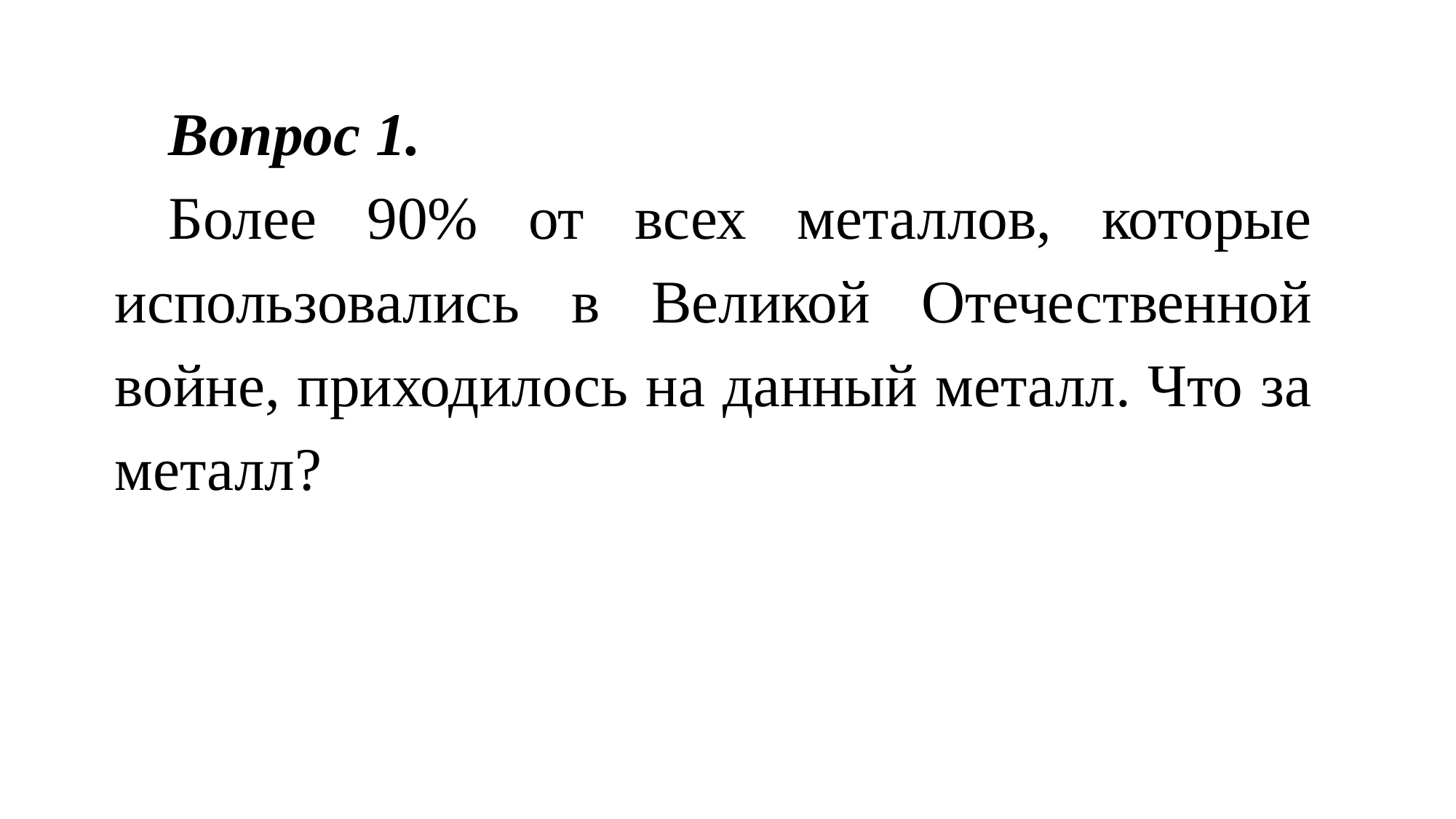

Вопрос 1.
Более 90% от всех металлов, которые использовались в Великой Отечественной войне, приходилось на данный металл. Что за металл?